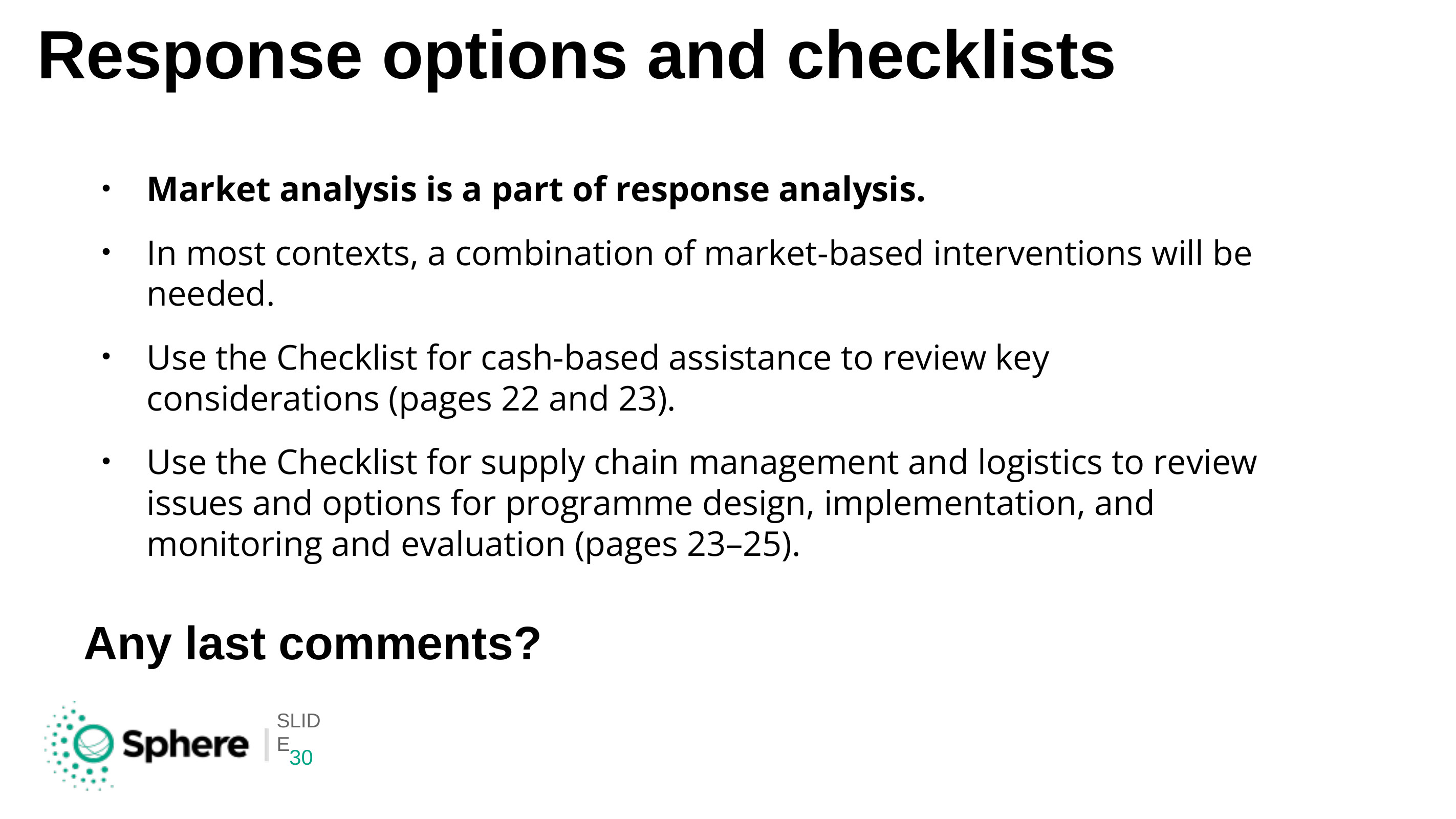

# Response options and checklists
Market analysis is a part of response analysis.
In most contexts, a combination of market-based interventions will be needed.
Use the Checklist for cash-based assistance to review key considerations (pages 22 and 23).
Use the Checklist for supply chain management and logistics to review issues and options for programme design, implementation, and monitoring and evaluation (pages 23–25).

Any last comments?
30